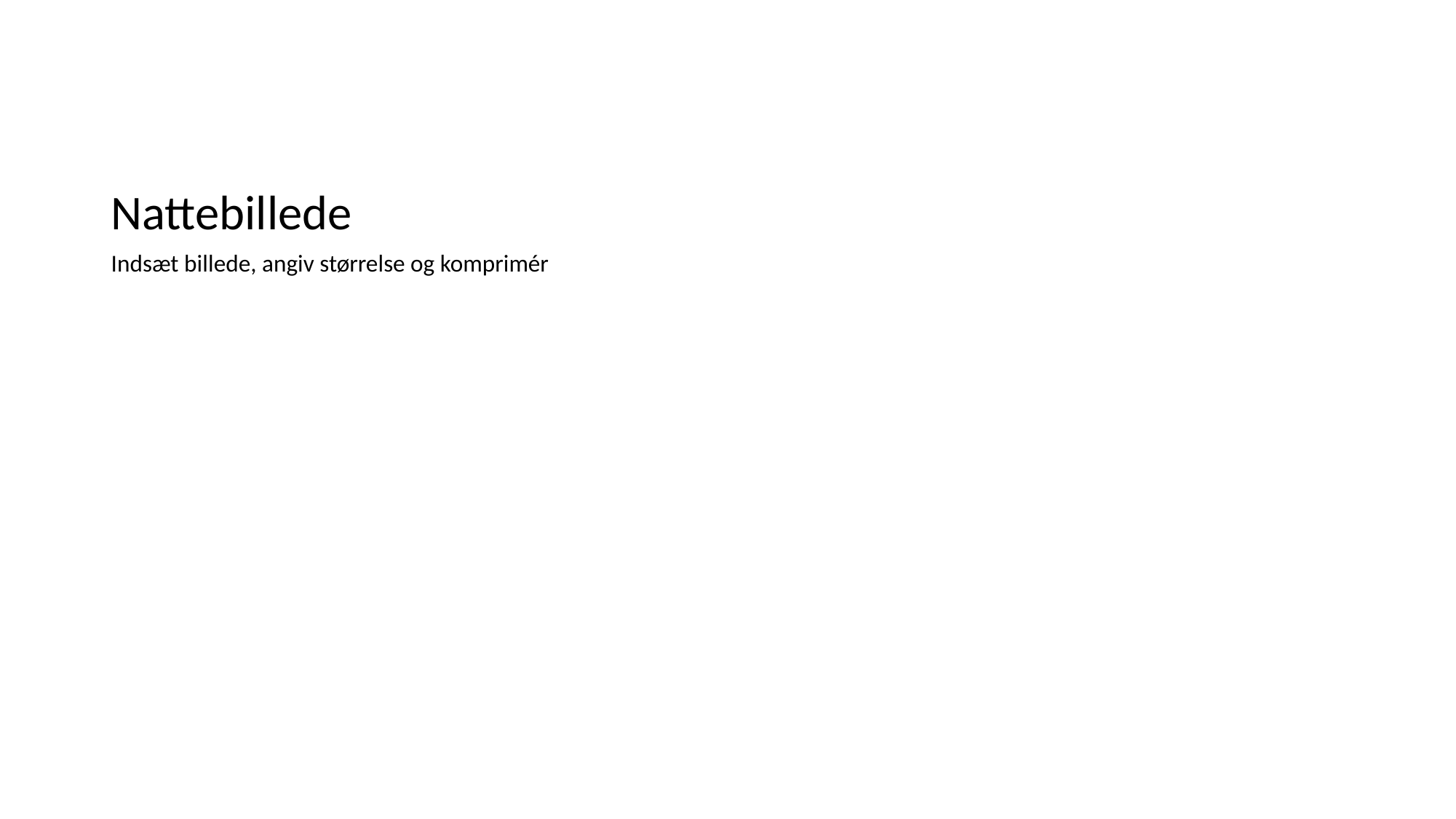

# Nattebillede

Indsæt billede, angiv størrelse og komprimér